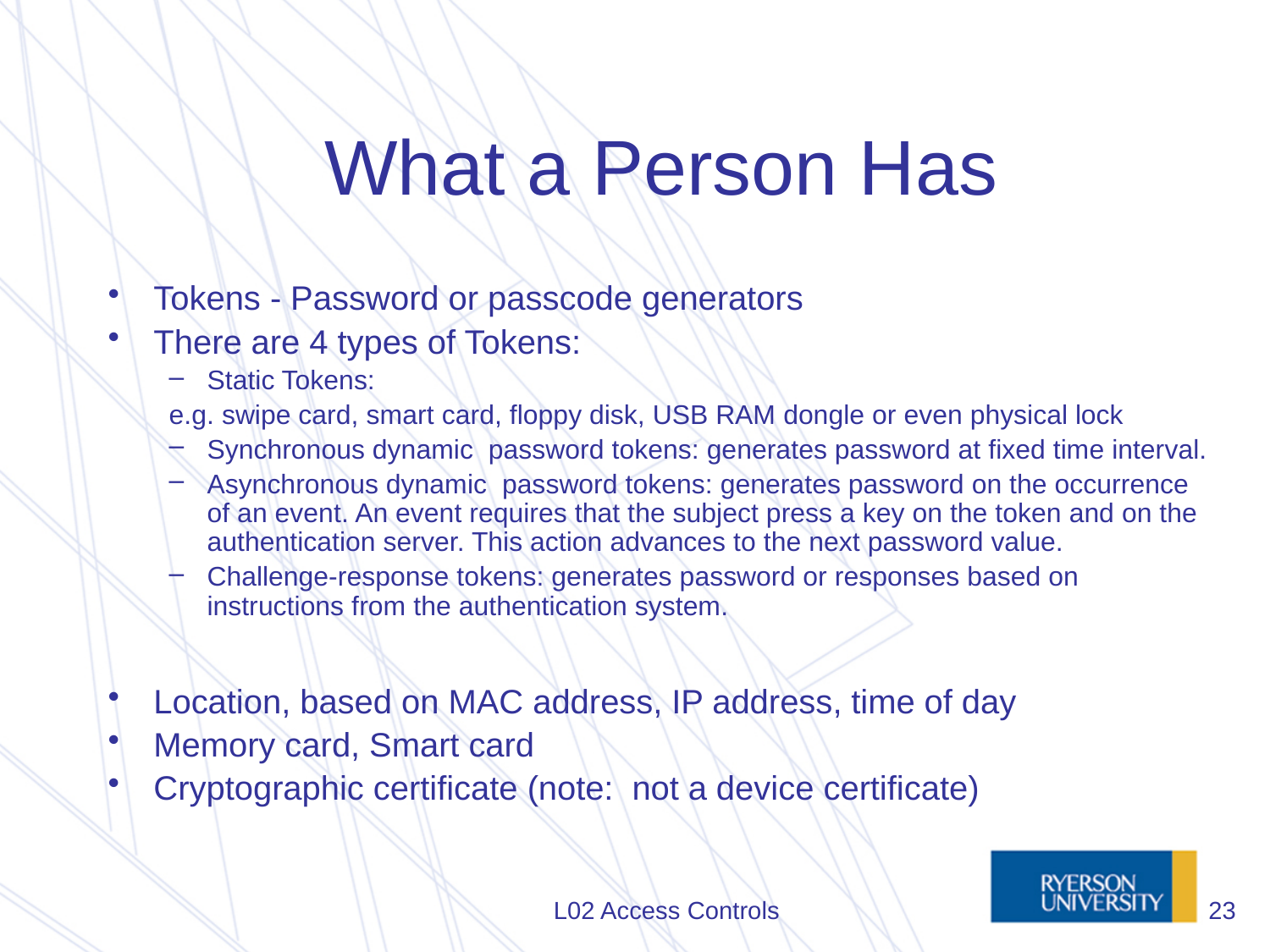

# What a Person Has
Tokens - Password or passcode generators
There are 4 types of Tokens:
Static Tokens:
e.g. swipe card, smart card, floppy disk, USB RAM dongle or even physical lock
Synchronous dynamic  password tokens: generates password at fixed time interval.
Asynchronous dynamic  password tokens: generates password on the occurrence of an event. An event requires that the subject press a key on the token and on the authentication server. This action advances to the next password value.
Challenge-response tokens: generates password or responses based on instructions from the authentication system.

Location, based on MAC address, IP address, time of day
Memory card, Smart card
Cryptographic certificate (note:  not a device certificate)

L02 Access Controls
23